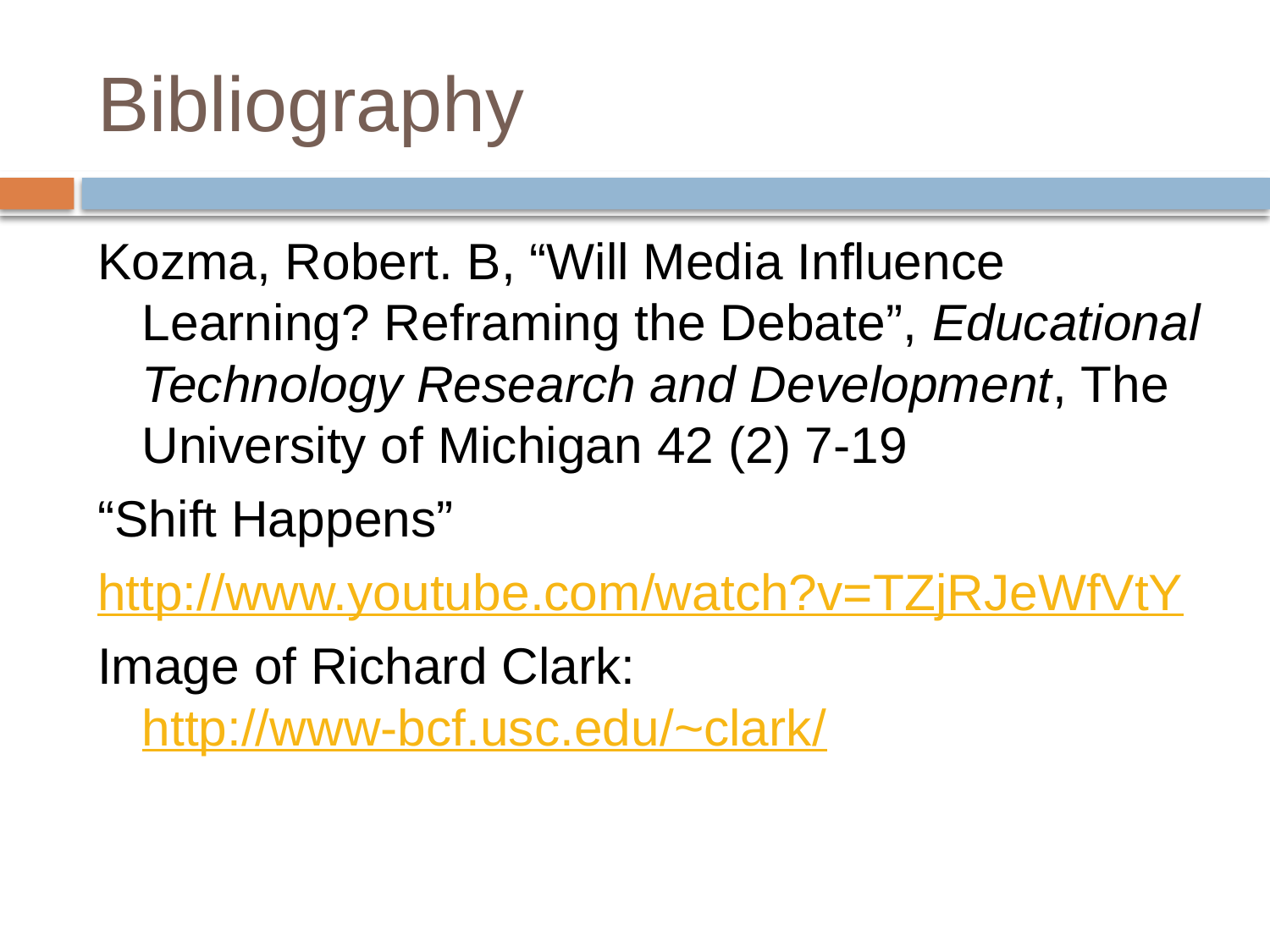

# Bibliography
Kozma, Robert. B, “Will Media Influence Learning? Reframing the Debate”, Educational Technology Research and Development, The University of Michigan 42 (2) 7-19
“Shift Happens”
http://www.youtube.com/watch?v=TZjRJeWfVtY
Image of Richard Clark: http://www-bcf.usc.edu/~clark/